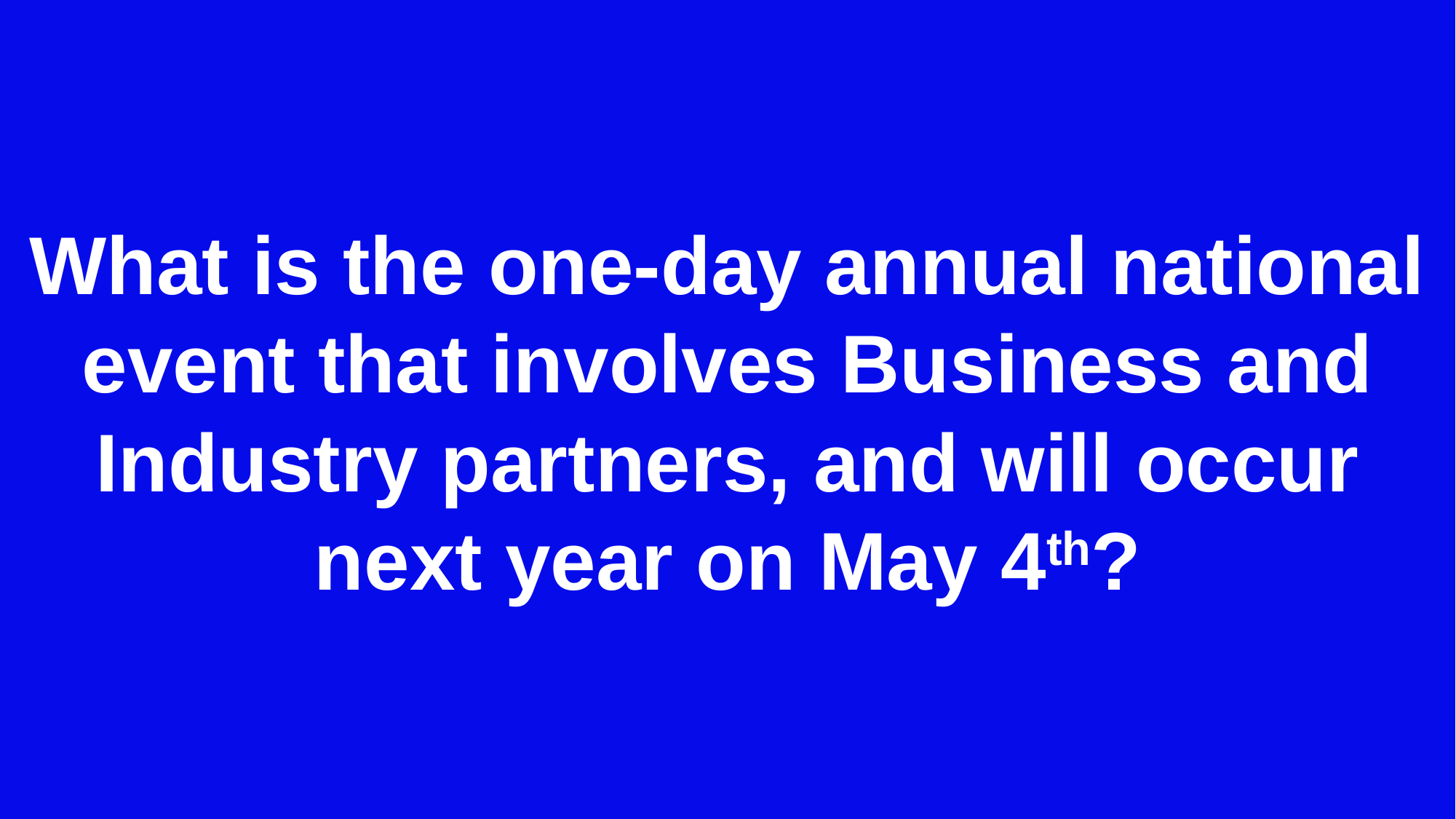

What is the one-day annual national event that involves Business and Industry partners, and will occur next year on May 4th?